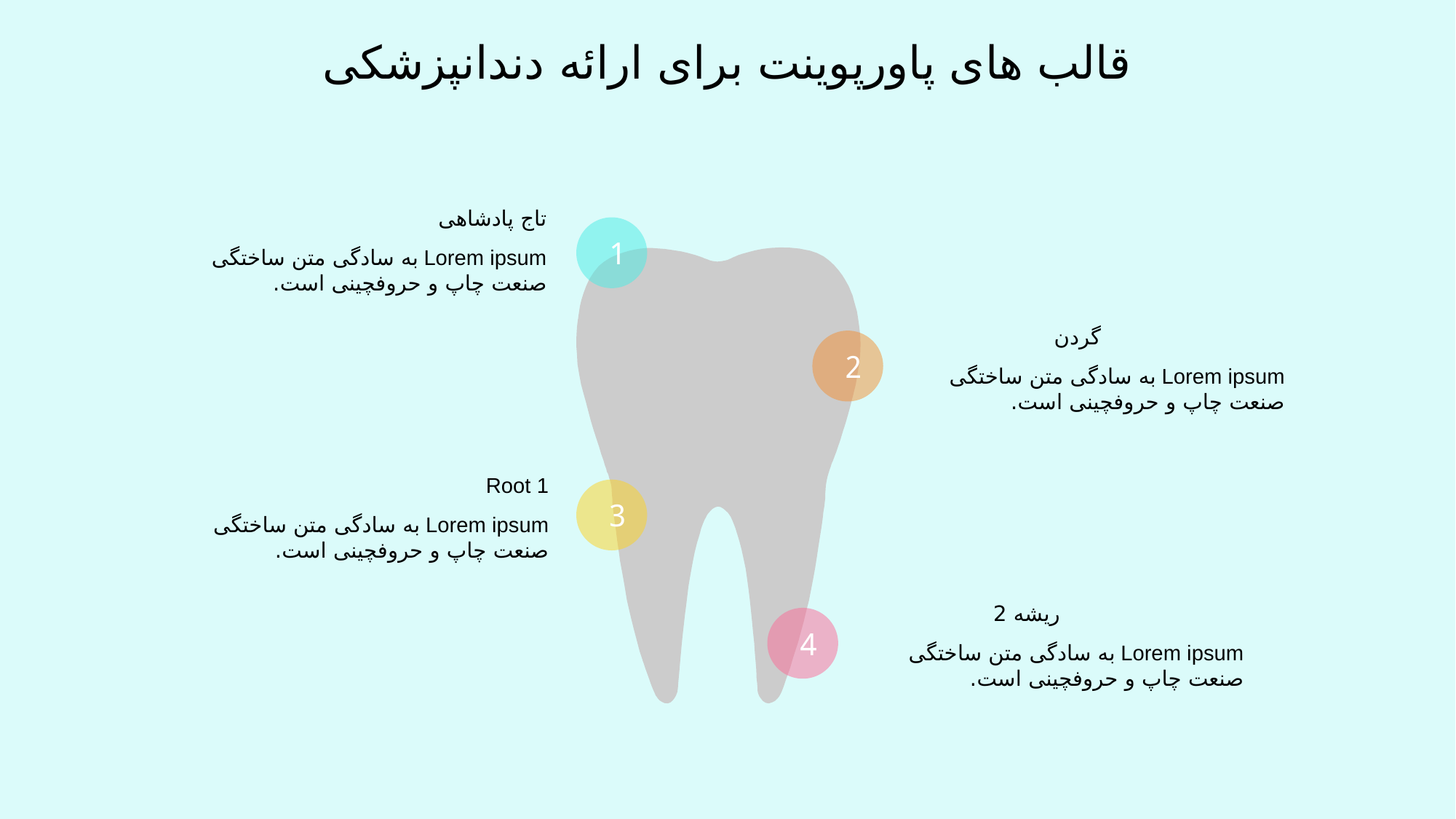

قالب های پاورپوینت برای ارائه دندانپزشکی
تاج پادشاهی
Lorem ipsum به سادگی متن ساختگی صنعت چاپ و حروفچینی است.
گردن
Lorem ipsum به سادگی متن ساختگی صنعت چاپ و حروفچینی است.
Root 1
Lorem ipsum به سادگی متن ساختگی صنعت چاپ و حروفچینی است.
ریشه 2
Lorem ipsum به سادگی متن ساختگی صنعت چاپ و حروفچینی است.
1

2
3
4